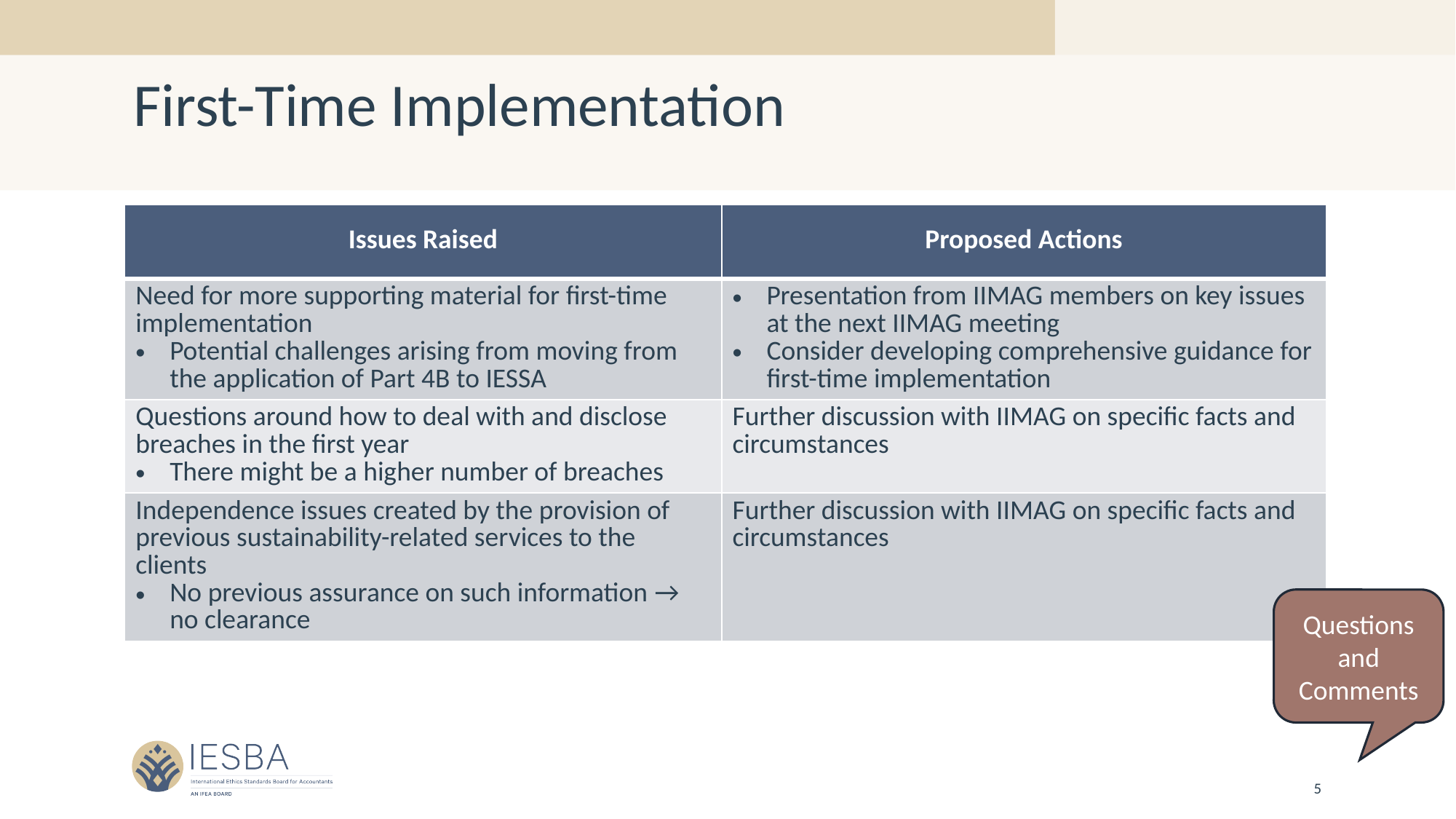

# First-Time Implementation
| Issues Raised | Proposed Actions |
| --- | --- |
| Need for more supporting material for first-time implementation Potential challenges arising from moving from the application of Part 4B to IESSA | Presentation from IIMAG members on key issues at the next IIMAG meeting Consider developing comprehensive guidance for first-time implementation |
| Questions around how to deal with and disclose breaches in the first year There might be a higher number of breaches | Further discussion with IIMAG on specific facts and circumstances |
| Independence issues created by the provision of previous sustainability-related services to the clients No previous assurance on such information → no clearance | Further discussion with IIMAG on specific facts and circumstances |
Questions and Comments
5